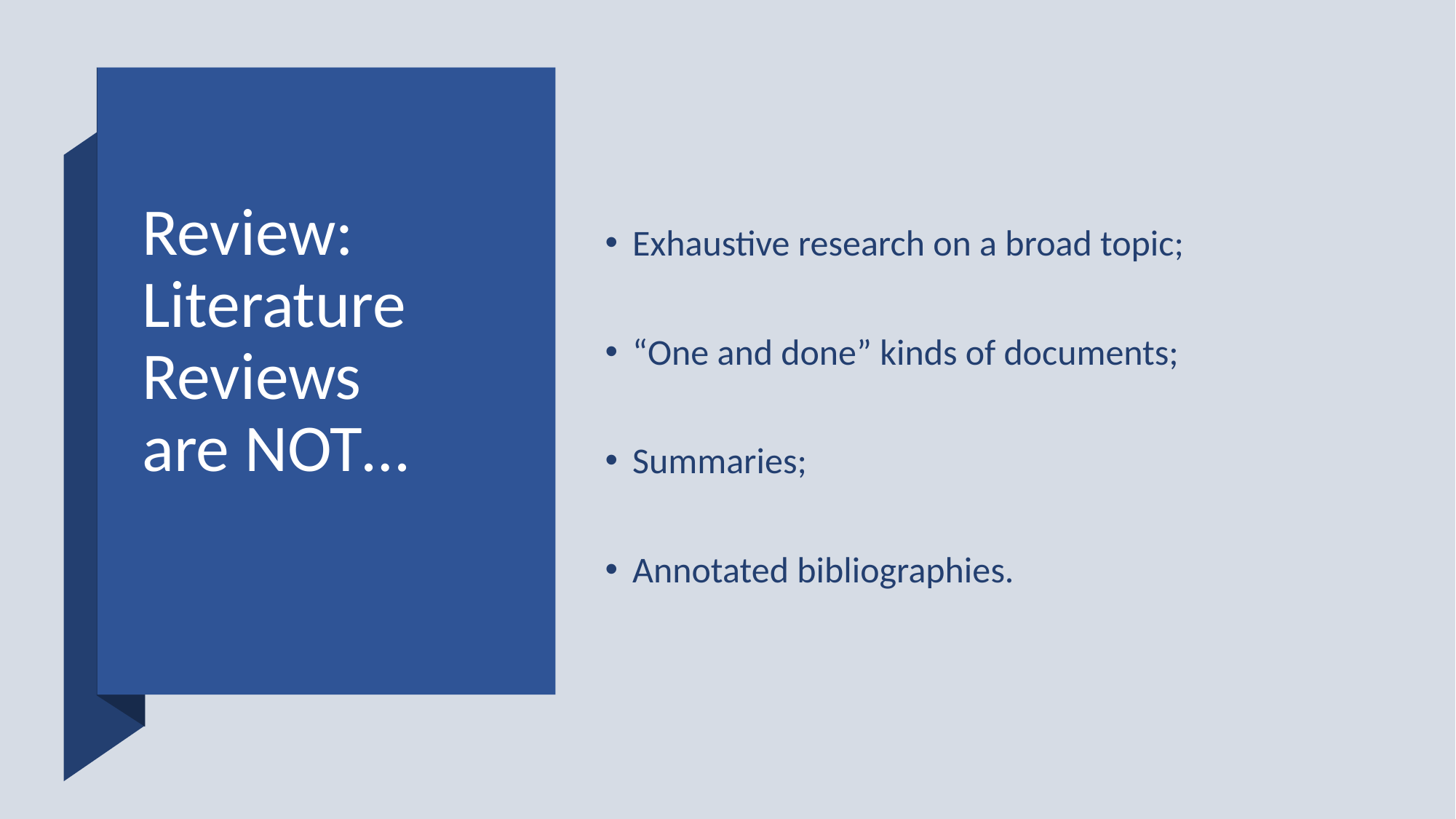

# Review:  Literature Reviews are NOT…

Exhaustive research on a broad topic;

“One and done” kinds of documents;

Summaries;

Annotated bibliographies.